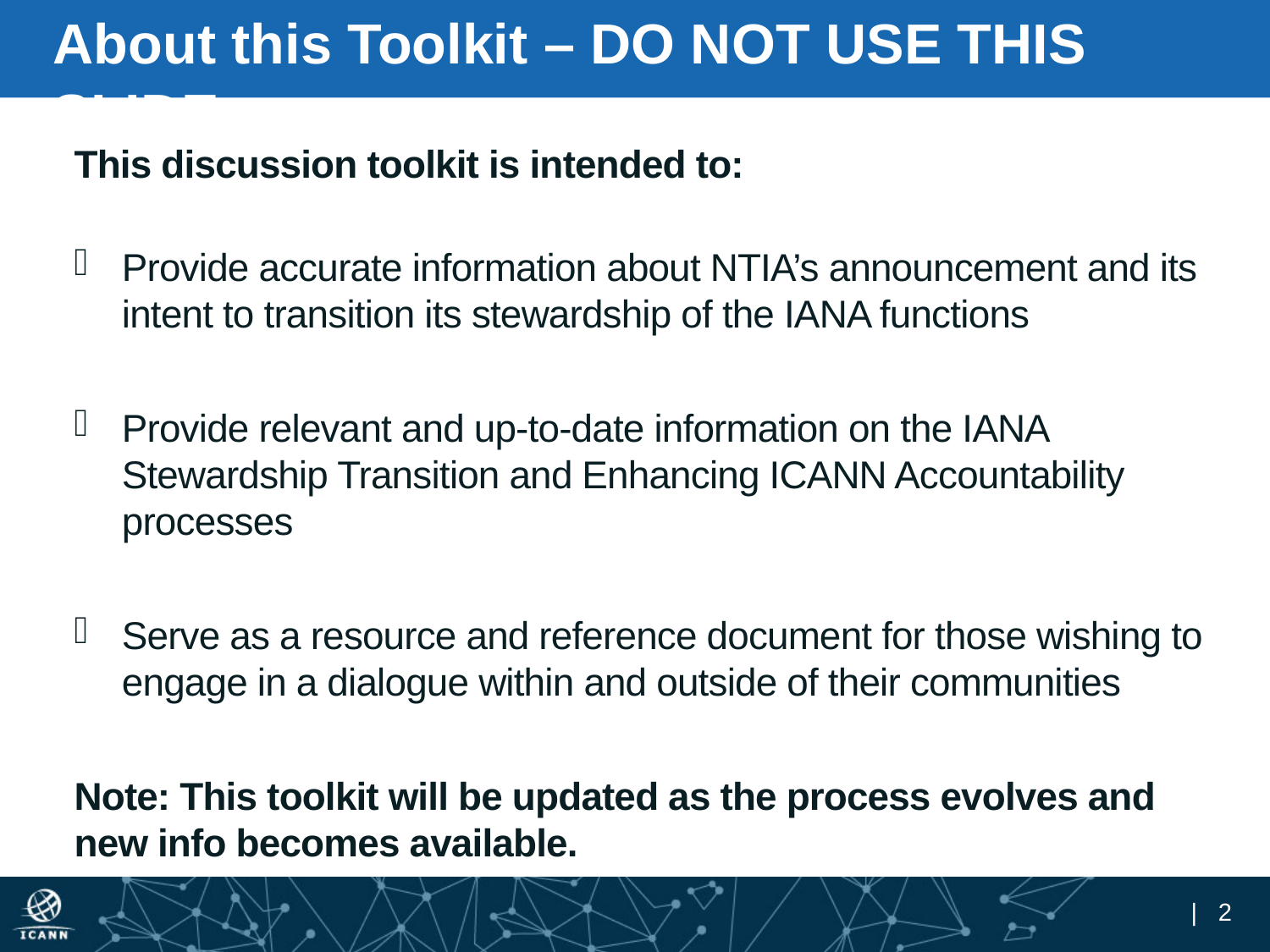

# About this Toolkit – DO NOT USE THIS SLIDE
This discussion toolkit is intended to:
Provide accurate information about NTIA’s announcement and its intent to transition its stewardship of the IANA functions

Provide relevant and up-to-date information on the IANA Stewardship Transition and Enhancing ICANN Accountability processes

Serve as a resource and reference document for those wishing to engage in a dialogue within and outside of their communities

Note: This toolkit will be updated as the process evolves and new info becomes available.